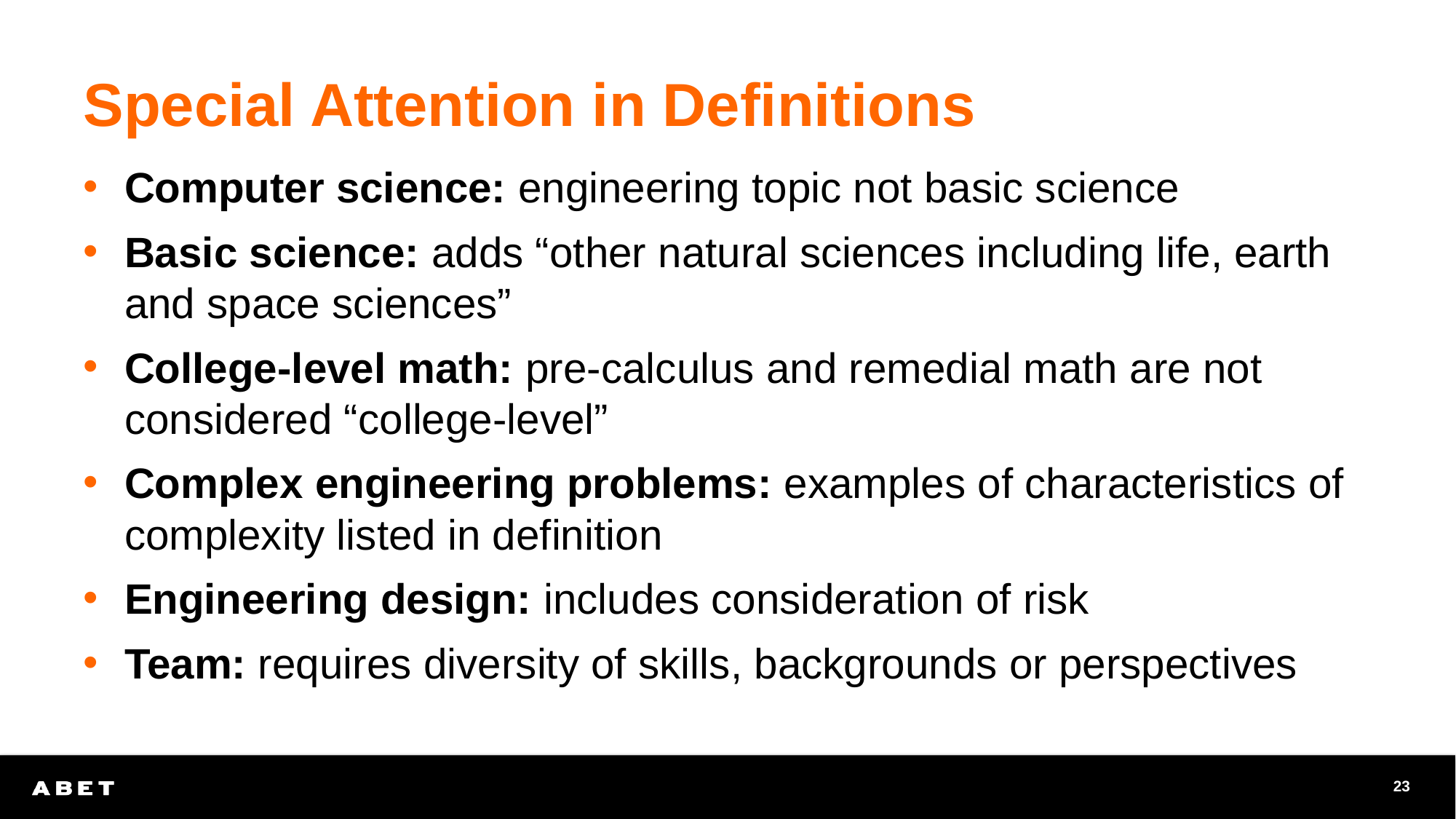

# Special Attention in Definitions
Computer science: engineering topic not basic science
Basic science: adds “other natural sciences including life, earth and space sciences”
College-level math: pre-calculus and remedial math are not considered “college-level”
Complex engineering problems: examples of characteristics of complexity listed in definition
Engineering design: includes consideration of risk
Team: requires diversity of skills, backgrounds or perspectives